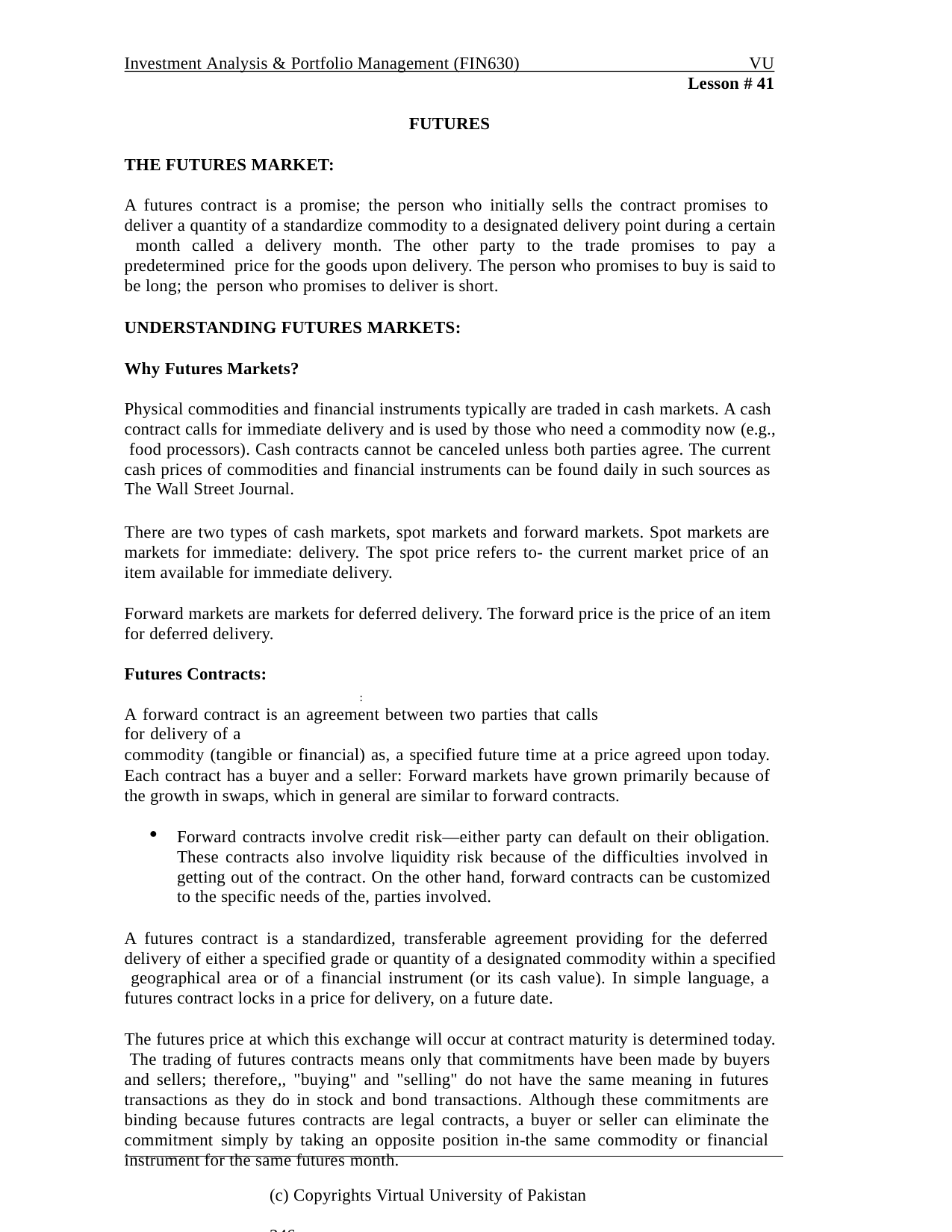

Investment Analysis & Portfolio Management (FIN630)
VU
Lesson # 41

FUTURES

THE FUTURES MARKET:

A futures contract is a promise; the person who initially sells the contract promises to  deliver a quantity of a standardize commodity to a designated delivery point during a certain  month called a delivery month. The other party to the trade promises to pay a predetermined  price for the goods upon delivery. The person who promises to buy is said to be long; the  person who promises to deliver is short.

UNDERSTANDING FUTURES MARKETS:

Why Futures Markets?

Physical commodities and financial instruments typically are traded in cash markets. A cash  contract calls for immediate delivery and is used by those who need a commodity now (e.g.,  food processors). Cash contracts cannot be canceled unless both parties agree. The current  cash prices of commodities and financial instruments can be found daily in such sources as  The Wall Street Journal.

There are two types of cash markets, spot markets and forward markets. Spot markets are  markets for immediate: delivery. The spot price refers to- the current market price of an  item available for immediate delivery.

Forward markets are markets for deferred delivery. The forward price is the price of an item  for deferred delivery.

Futures Contracts:
:
A forward contract is an agreement between two parties that calls for delivery of a
commodity (tangible or financial) as, a specified future time at a price agreed upon today.  Each contract has a buyer and a seller: Forward markets have grown primarily because of  the growth in swaps, which in general are similar to forward contracts.

Forward contracts involve credit risk—either party can default on their obligation.  These contracts also involve liquidity risk because of the difficulties involved in  getting out of the contract. On the other hand, forward contracts can be customized  to the specific needs of the, parties involved.

A futures contract is a standardized, transferable agreement providing for the deferred  delivery of either a specified grade or quantity of a designated commodity within a specified  geographical area or of a financial instrument (or its cash value). In simple language, a  futures contract locks in a price for delivery, on a future date.

The futures price at which this exchange will occur at contract maturity is determined today.  The trading of futures contracts means only that commitments have been made by buyers  and sellers; therefore,, "buying" and "selling" do not have the same meaning in futures  transactions as they do in stock and bond transactions. Although these commitments are  binding because futures contracts are legal contracts, a buyer or seller can eliminate the  commitment simply by taking an opposite position in-the same commodity or financial  instrument for the same futures month.
(c) Copyrights Virtual University of Pakistan	246